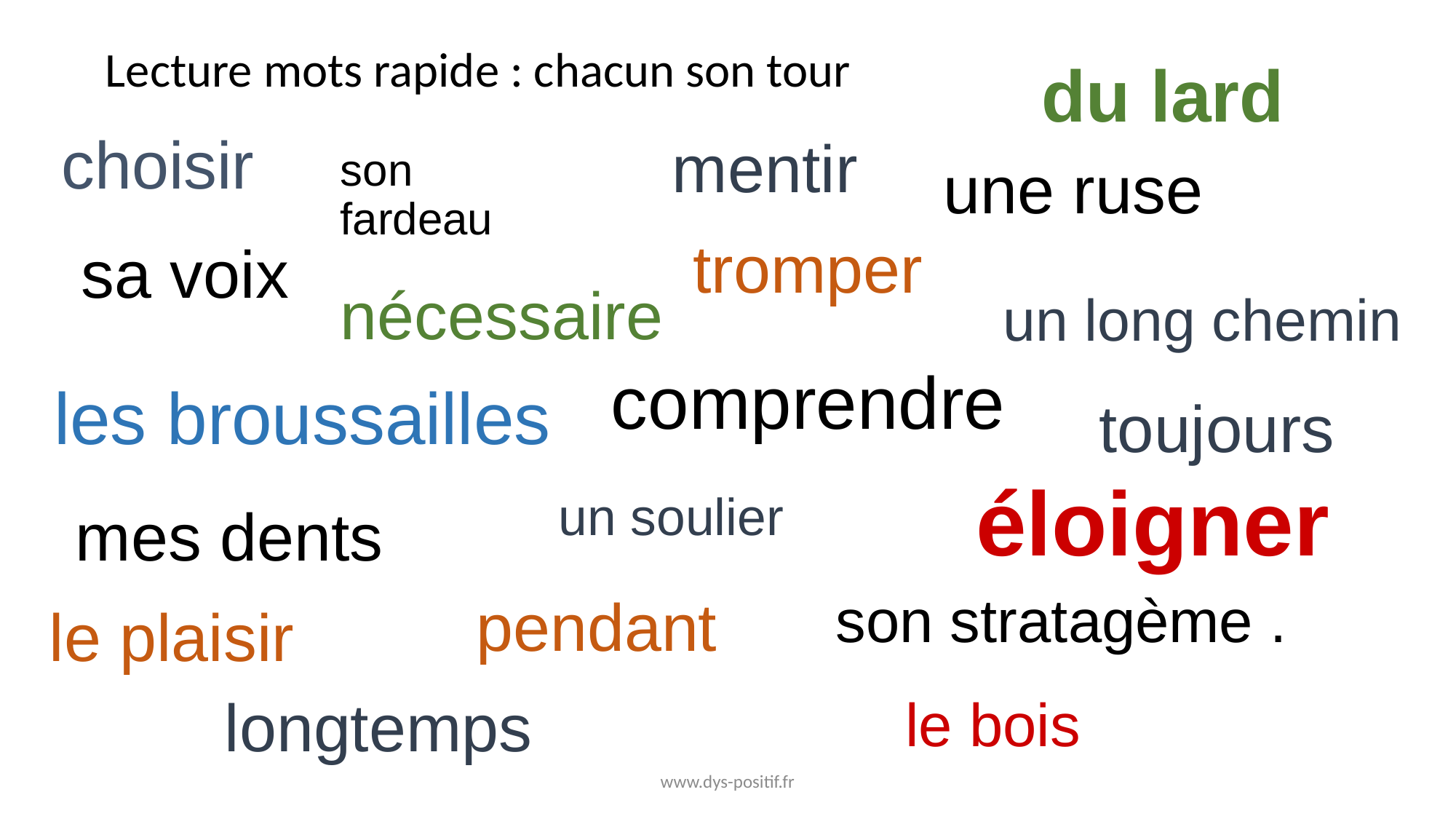

# Lecture mots rapide : chacun son tour
du lard
choisir
mentir
son fardeau
une ruse
tromper
sa voix
nécessaire
un long chemin
comprendre
les broussailles
toujours
éloigner
un soulier
mes dents
son stratagème .
pendant
le plaisir
le bois
longtemps
www.dys-positif.fr